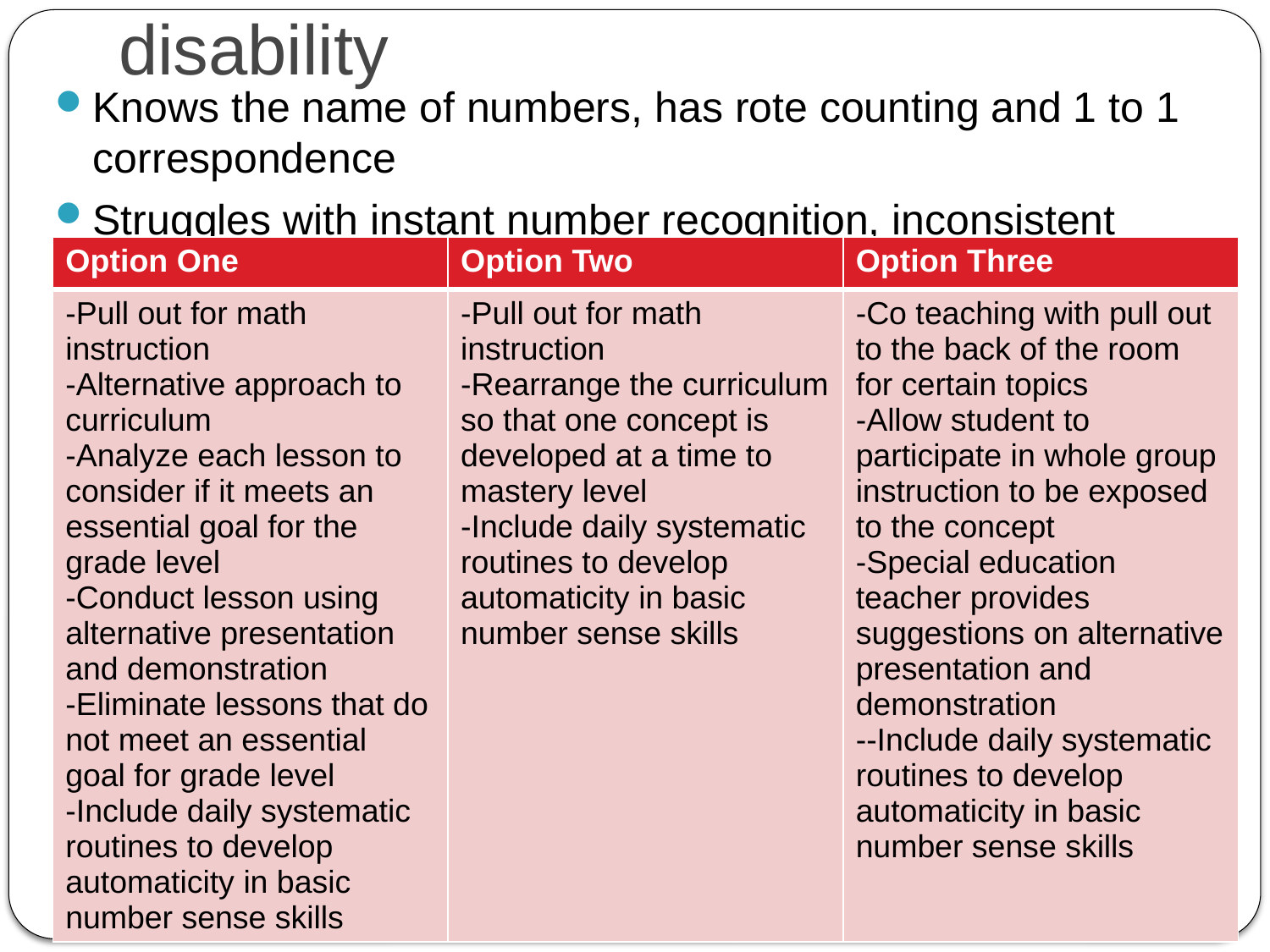

# Moderate  number sense disability
Knows the name of numbers, has rote counting and 1 to 1 correspondence
Struggles with instant number recognition, inconsistent cardinality, and struggles with place value to the number 10
| Option One | Option Two | Option Three |
| --- | --- | --- |
| -Pull out for math instruction -Alternative approach to curriculum -Analyze each lesson to consider if it meets an essential goal for the grade level -Conduct lesson using alternative presentation and demonstration -Eliminate lessons that do not meet an essential goal for grade level -Include daily systematic routines to develop automaticity in basic number sense skills | -Pull out for math instruction -Rearrange the curriculum so that one concept is developed at a time to mastery level -Include daily systematic routines to develop automaticity in basic number sense skills | -Co teaching with pull out to the back of the room for certain topics -Allow student to participate in whole group instruction to be exposed to the concept -Special education teacher provides suggestions on alternative presentation and demonstration --Include daily systematic routines to develop automaticity in basic number sense skills |